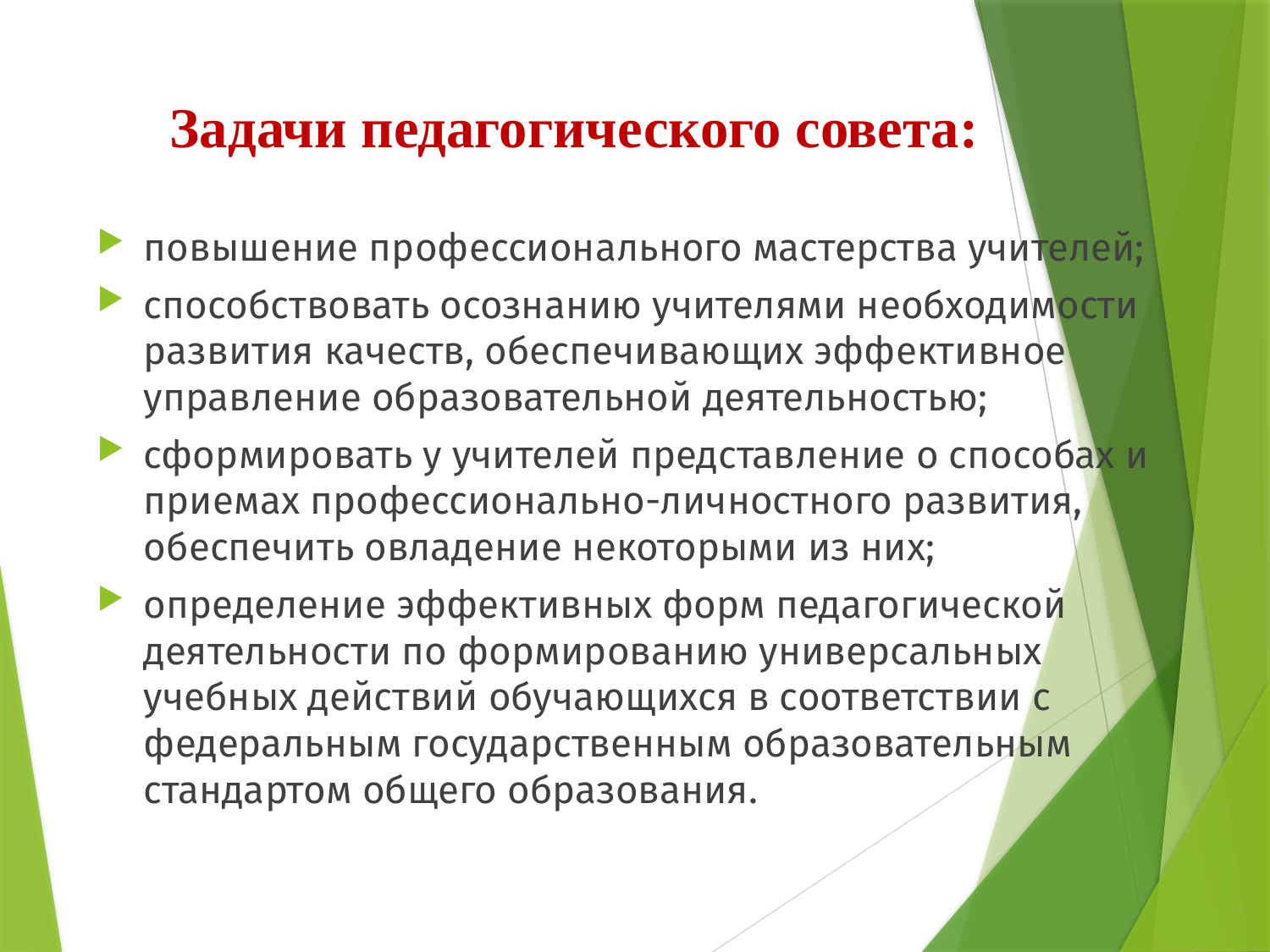

# Задачи педагогического совета:
повышение профессионального мастерства учителей;
способствовать осознанию учителями необходимости развития качеств, обеспечивающих эффективное управление образовательной деятельностью;
сформировать у учителей представление о способах и приемах профессионально-личностного развития, обеспечить овладение некоторыми из них;
определение эффективных форм педагогической деятельности по формированию универсальных учебных действий обучающихся в соответствии с федеральным государственным образовательным стандартом общего образования.